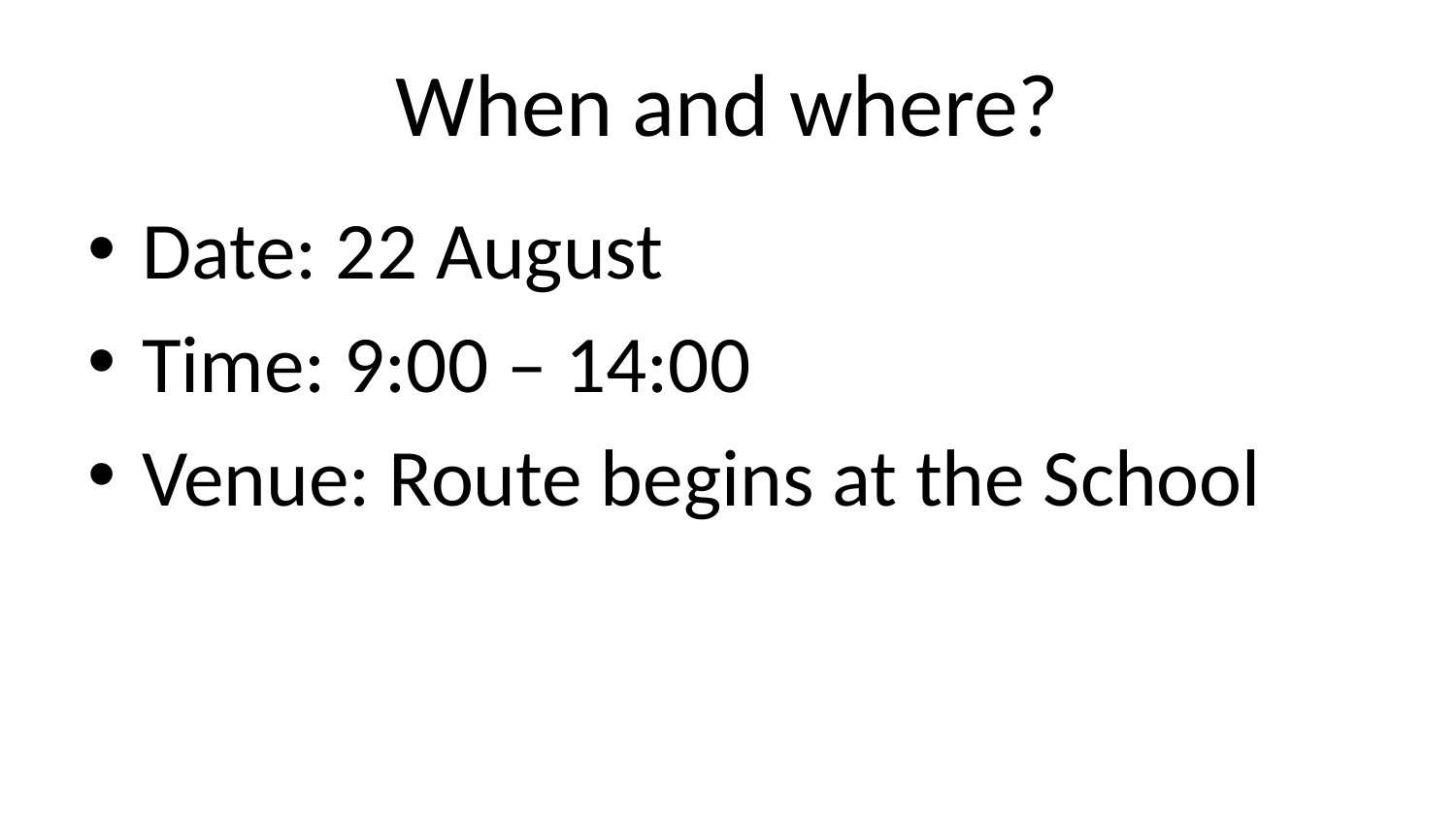

# When and where?
Date: 22 August
Time: 9:00 – 14:00
Venue: Route begins at the School